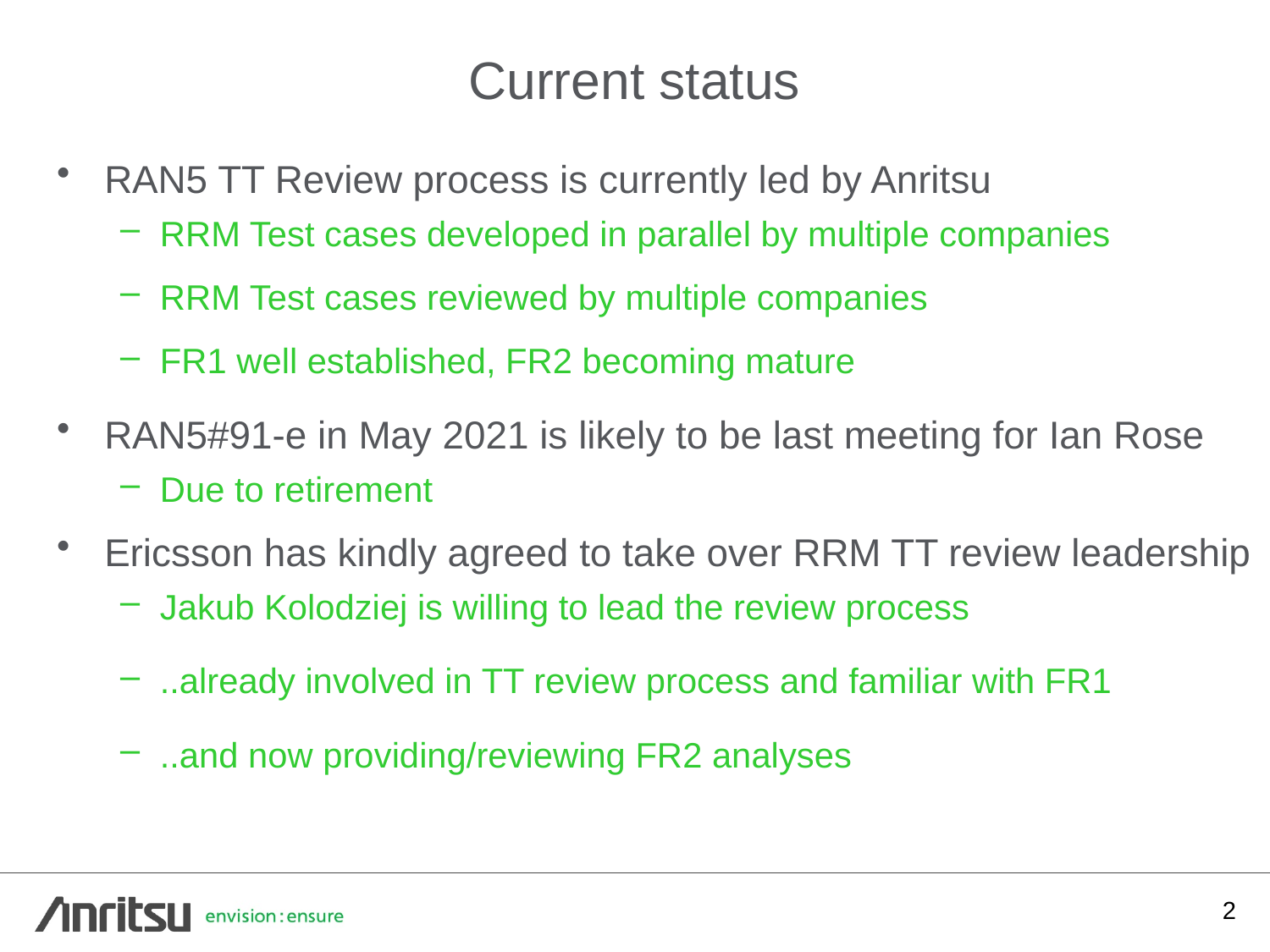

# Current status
RAN5 TT Review process is currently led by Anritsu
RRM Test cases developed in parallel by multiple companies
RRM Test cases reviewed by multiple companies
FR1 well established, FR2 becoming mature
RAN5#91-e in May 2021 is likely to be last meeting for Ian Rose
Due to retirement
Ericsson has kindly agreed to take over RRM TT review leadership
Jakub Kolodziej is willing to lead the review process
..already involved in TT review process and familiar with FR1
..and now providing/reviewing FR2 analyses

2